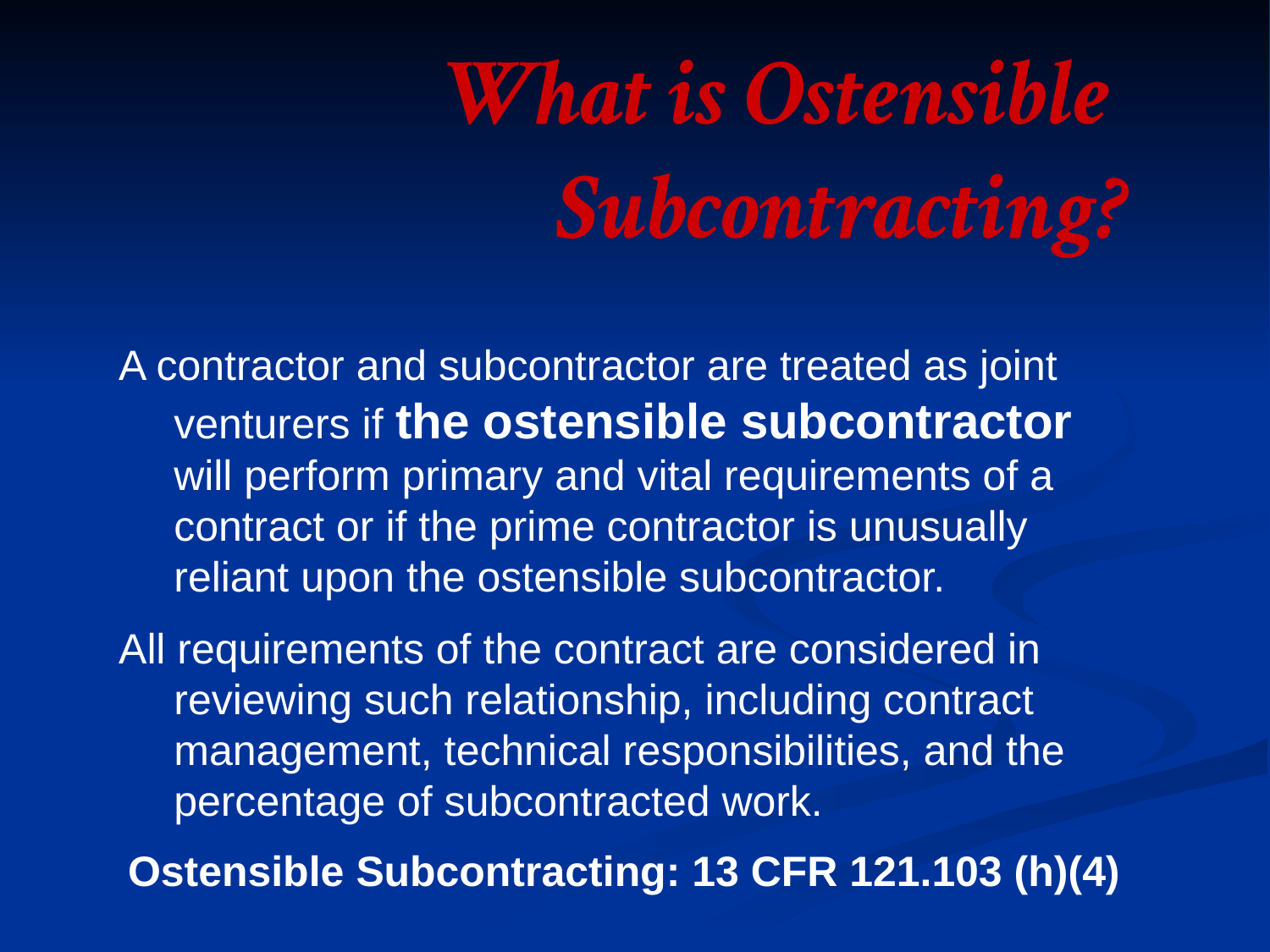

What is Ostensible
Subcontracting?
A contractor and subcontractor are treated as joint venturers if the ostensible subcontractor will perform primary and vital requirements of a contract or if the prime contractor is unusually reliant upon the ostensible subcontractor.
All requirements of the contract are considered in reviewing such relationship, including contract management, technical responsibilities, and the percentage of subcontracted work.
Ostensible Subcontracting: 13 CFR 121.103 (h)(4)